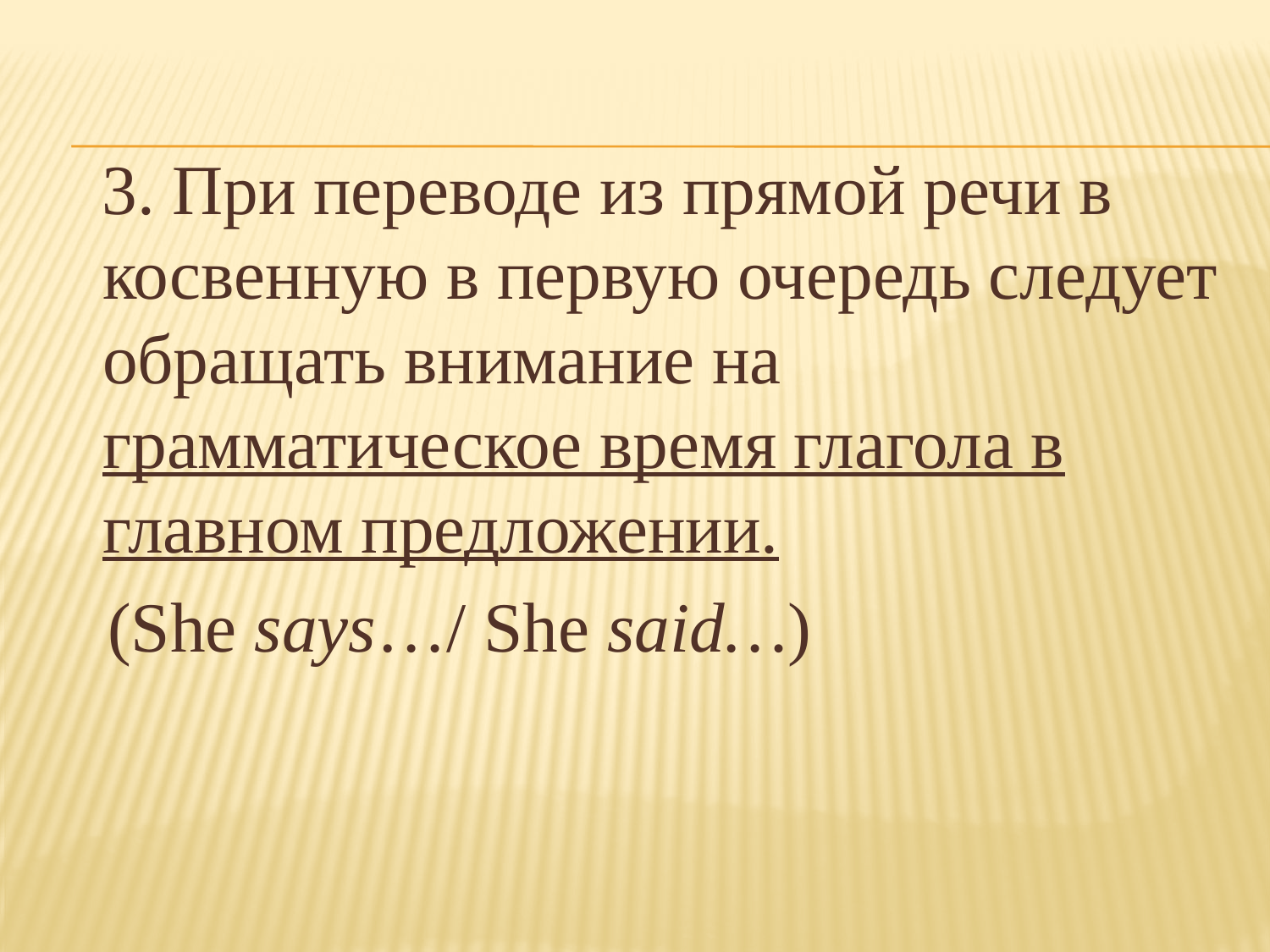

3. При переводе из прямой речи в косвенную в первую очередь следует обращать внимание на грамматическое время глагола в главном предложении.
   (She says…/ She said…)

#